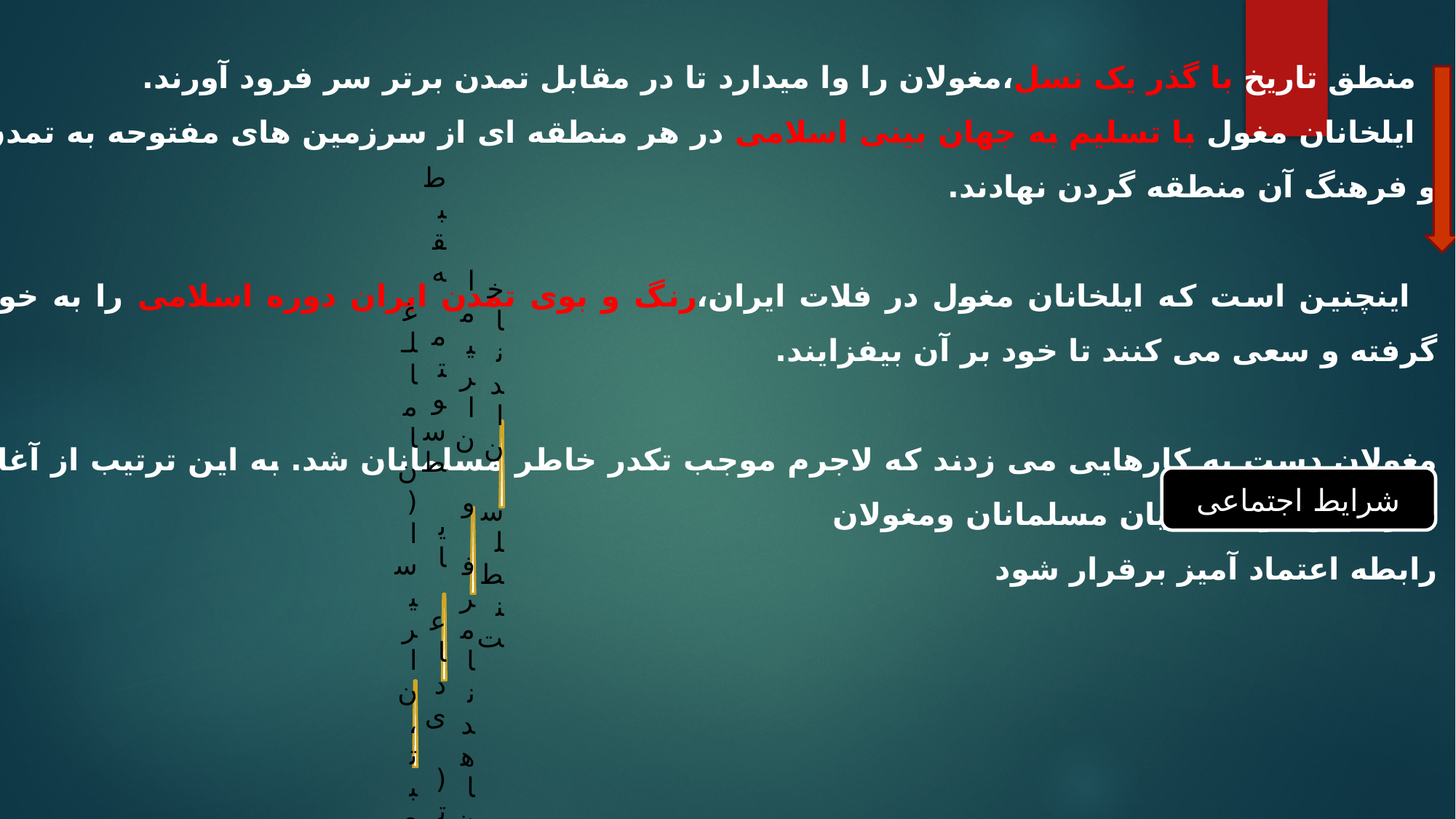

منطق تاریخ با گذر یک نسل،مغولان را وا میدارد تا در مقابل تمدن برتر سر فرود آورند.
  ایلخانان مغول با تسلیم به جهان بینی اسلامی در هر منطقه ای از سرزمین های مفتوحه به تمدن و فرهنگ آن منطقه گردن نهادند.

  اینچنین است که ایلخانان مغول در فلات ایران،رنگ و بوی تمدن ایران دوره اسلامی را به خود گرفته و سعی می کنند تا خود بر آن بیفزایند.

مغولان دست به کارهایی می زدند که لاجرم موجب تکدر خاطر مسلمانان شد. به این ترتیب از آغاز غیرممکن بود که میان مسلمانان ومغولان
رابطه اعتماد آمیز برقرار شود

شرایط اجتماعی